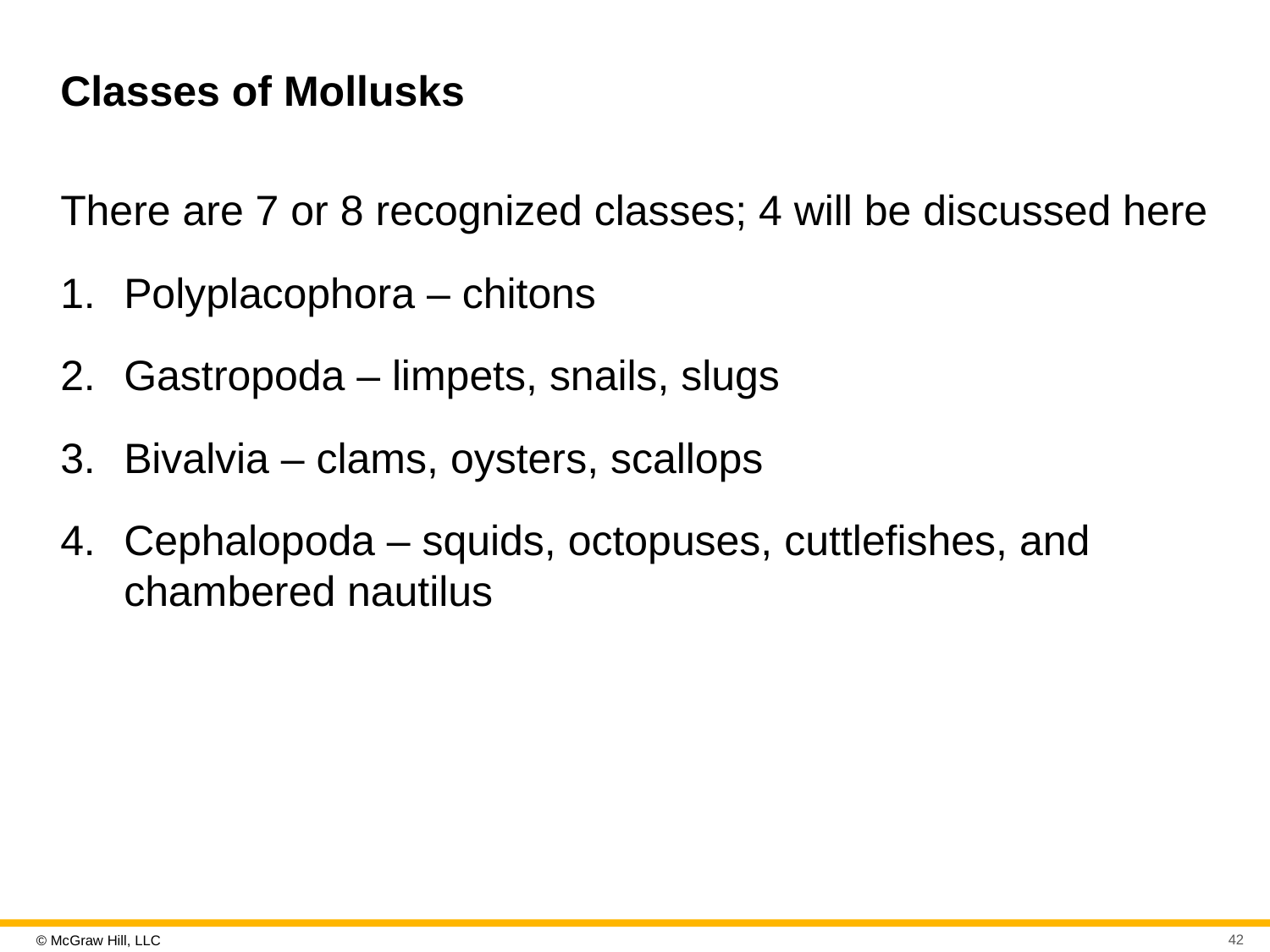

# Classes of Mollusks
There are 7 or 8 recognized classes; 4 will be discussed here
Polyplacophora – chitons
Gastropoda – limpets, snails, slugs
Bivalvia – clams, oysters, scallops
Cephalopoda – squids, octopuses, cuttlefishes, and chambered nautilus
42